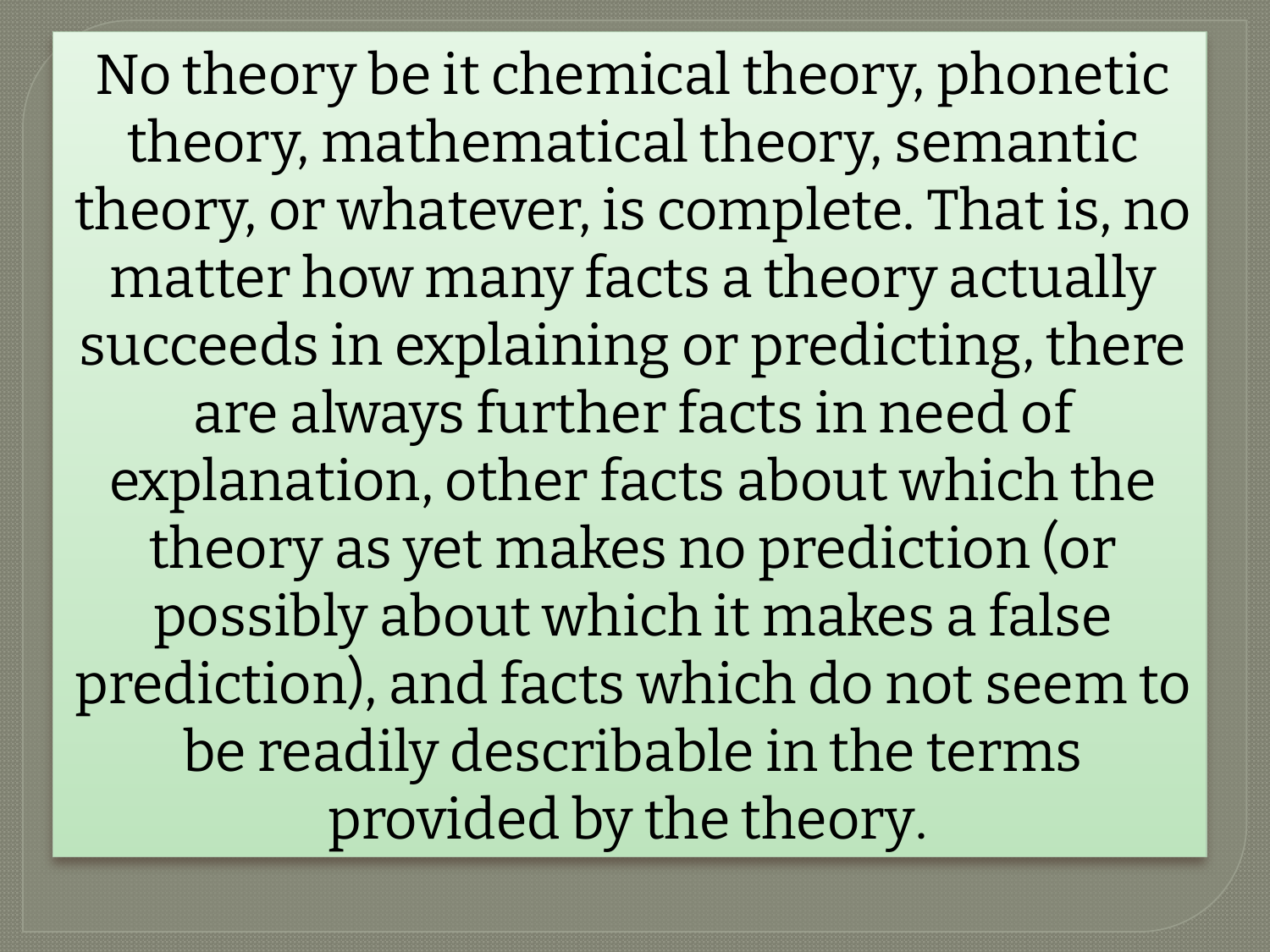

# No theory be it chemical theory, phonetic theory, mathematical theory, semantic theory, or whatever, is complete. That is, no matter how many facts a theory actually succeeds in explaining or predicting, there are always further facts in need of explanation, other facts about which the theory as yet makes no prediction (or possibly about which it makes a false prediction), and facts which do not seem to be readily describable in the terms provided by the theory.